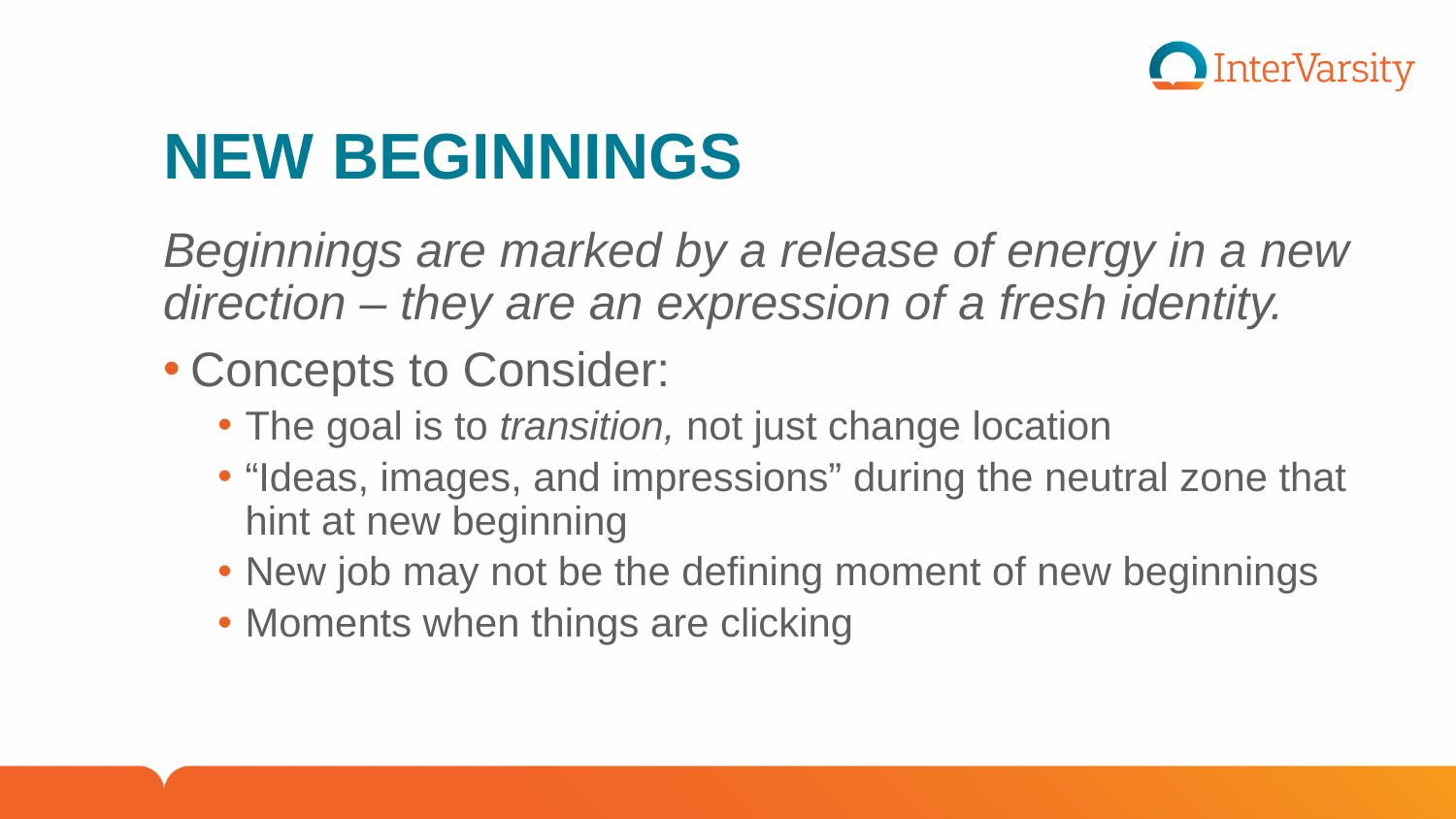

# NEW BEGINNINGS
Beginnings are marked by a release of energy in a new direction – they are an expression of a fresh identity.
Concepts to Consider:
The goal is to transition, not just change location
“Ideas, images, and impressions” during the neutral zone that hint at new beginning
New job may not be the defining moment of new beginnings
Moments when things are clicking